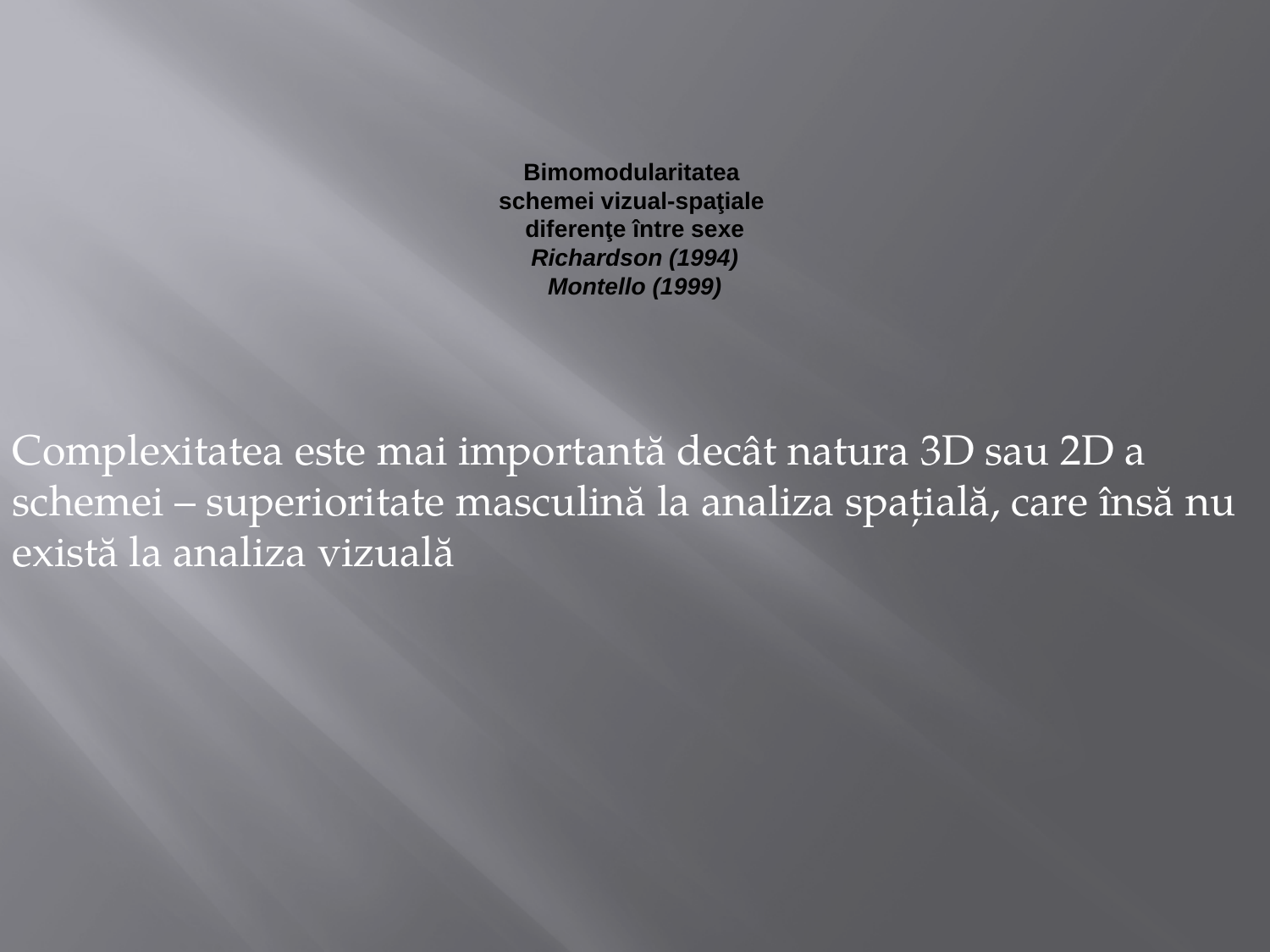

# Bimomodularitatea schemei vizual-spaţiale diferenţe între sexe Richardson (1994) Montello (1999)
Complexitatea este mai importantă decât natura 3D sau 2D a schemei – superioritate masculină la analiza spaţială, care însă nu există la analiza vizuală